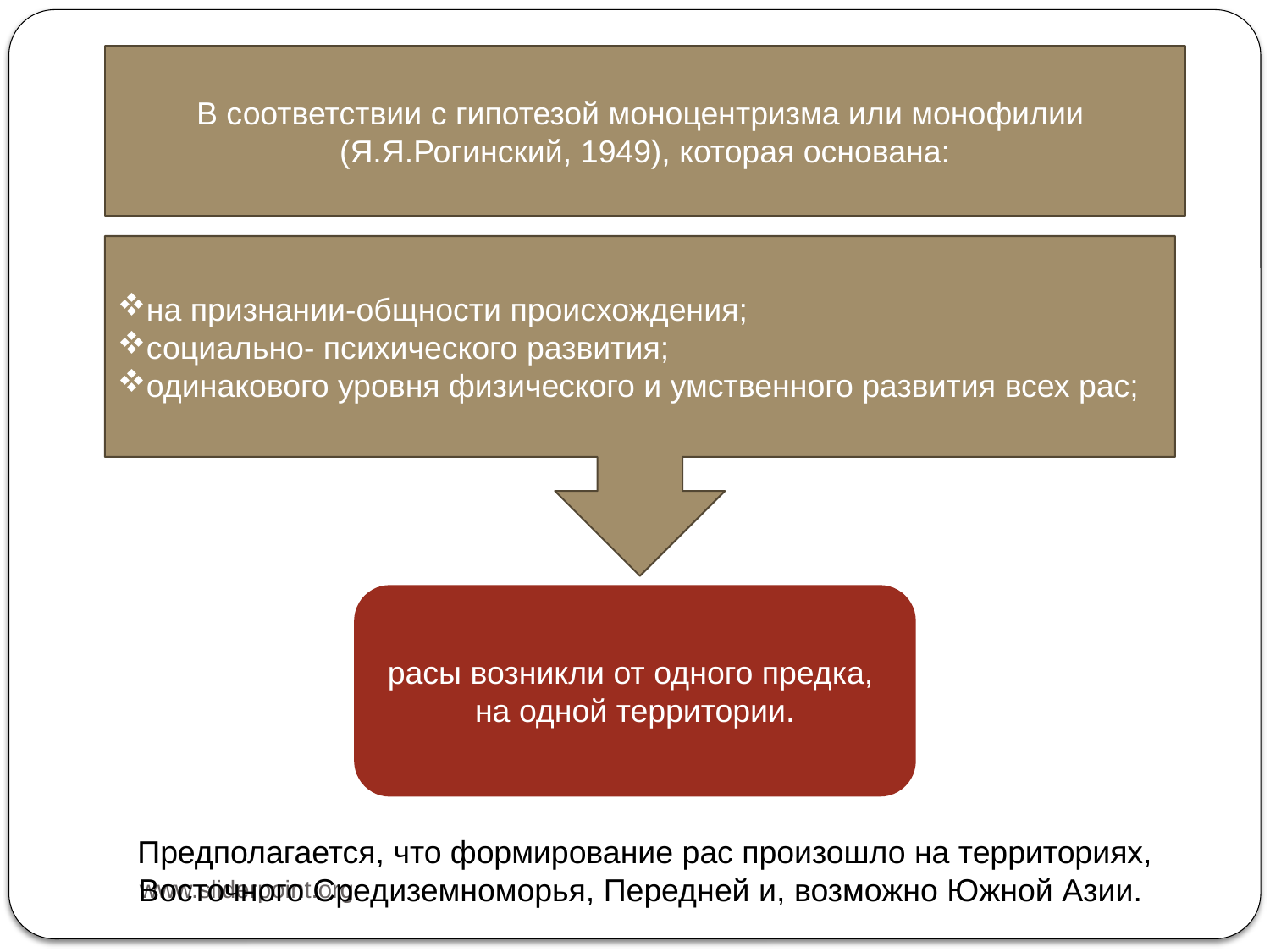

B соответствии с гипотезой моноцентризма или монофилии
(Я.Я.Рогинский, 1949), которая основана:
на признании-общности происхождения;
социально- психического развития;
одинакового уровня физического и умственного развития всех рас;
расы возникли от одного предка,
на одной территории.
Предполагается, что формирование рас произошло на территориях, Восточного Средиземноморья, Передней и, возможно Южной Азии.
www.sliderpoint.org